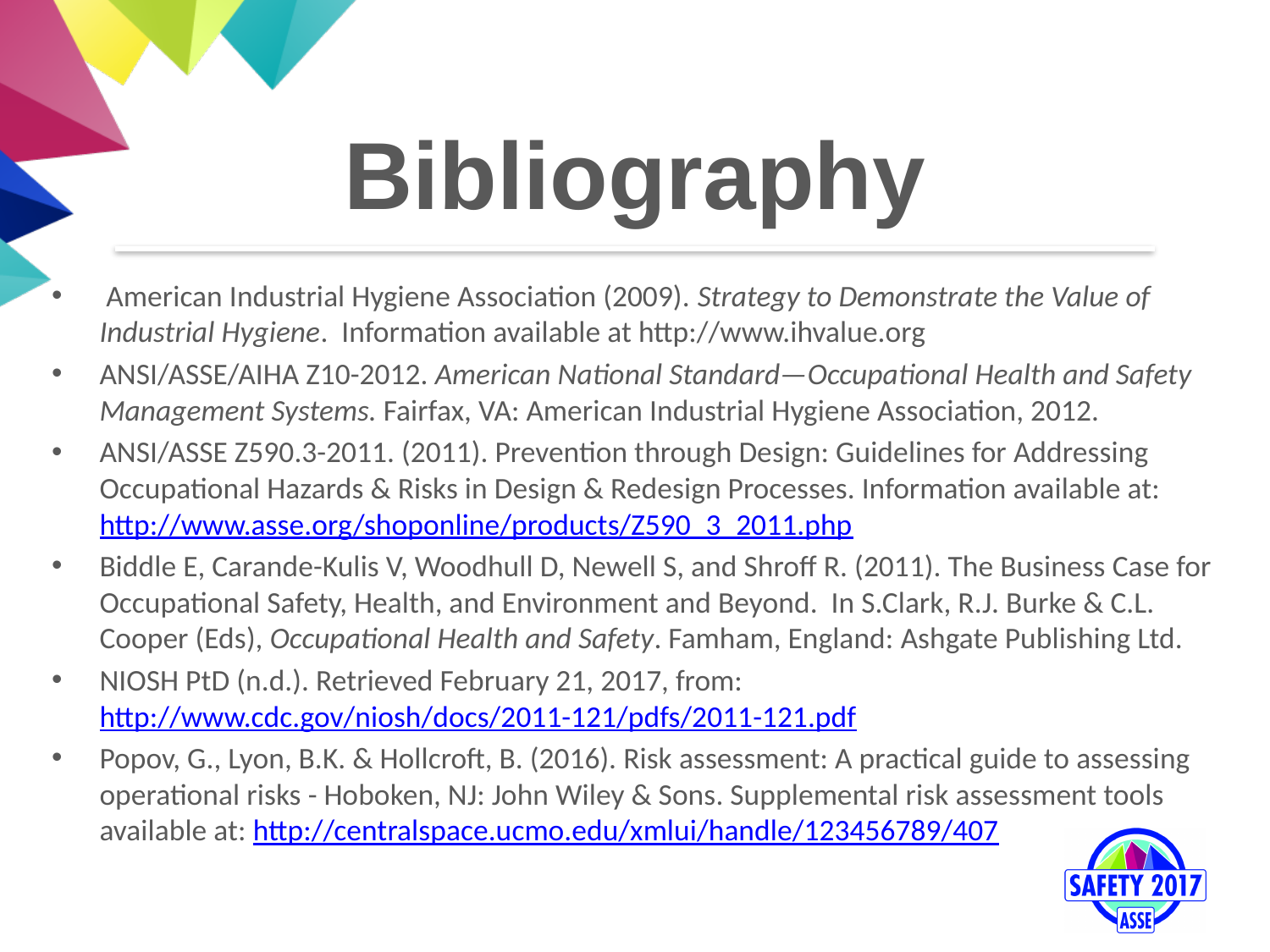

# Bibliography
 American Industrial Hygiene Association (2009). Strategy to Demonstrate the Value of Industrial Hygiene.  Information available at http://www.ihvalue.org
ANSI/ASSE/AIHA Z10-2012. American National Standard—Occupational Health and Safety Management Systems. Fairfax, VA: American Industrial Hygiene Association, 2012.
ANSI/ASSE Z590.3-2011. (2011). Prevention through Design: Guidelines for Addressing Occupational Hazards & Risks in Design & Redesign Processes. Information available at: http://www.asse.org/shoponline/products/Z590_3_2011.php
Biddle E, Carande-Kulis V, Woodhull D, Newell S, and Shroff R. (2011). The Business Case for Occupational Safety, Health, and Environment and Beyond.  In S.Clark, R.J. Burke & C.L. Cooper (Eds), Occupational Health and Safety. Famham, England: Ashgate Publishing Ltd.
NIOSH PtD (n.d.). Retrieved February 21, 2017, from:  http://www.cdc.gov/niosh/docs/2011-121/pdfs/2011-121.pdf
Popov, G., Lyon, B.K. & Hollcroft, B. (2016). Risk assessment: A practical guide to assessing operational risks - Hoboken, NJ: John Wiley & Sons. Supplemental risk assessment tools available at: http://centralspace.ucmo.edu/xmlui/handle/123456789/407